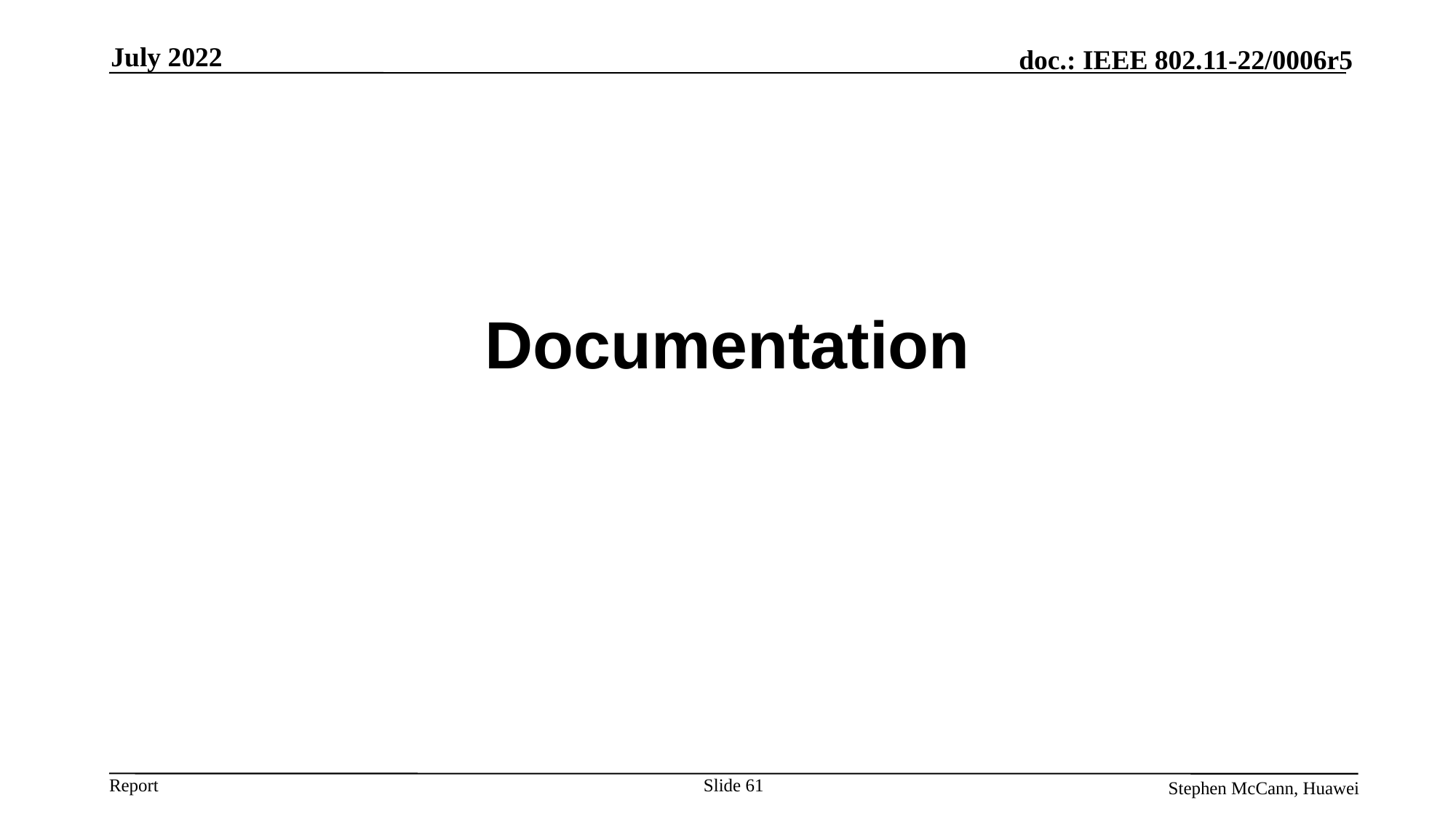

July 2022
Documentation
Slide 61
Stephen McCann, Huawei